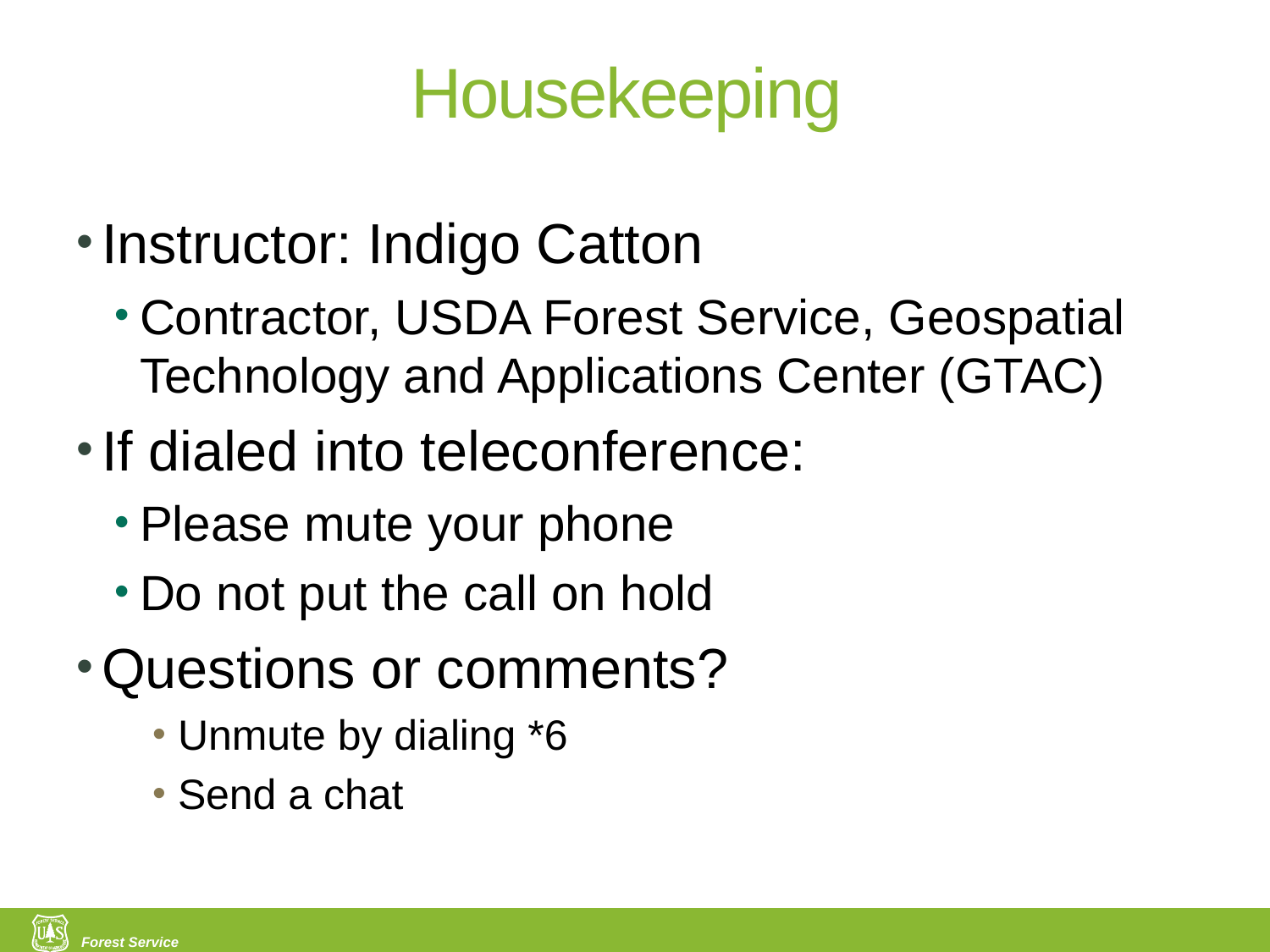

# Housekeeping
Instructor: Indigo Catton
Contractor, USDA Forest Service, Geospatial Technology and Applications Center (GTAC)
If dialed into teleconference:
Please mute your phone
Do not put the call on hold
Questions or comments?
Unmute by dialing *6
Send a chat